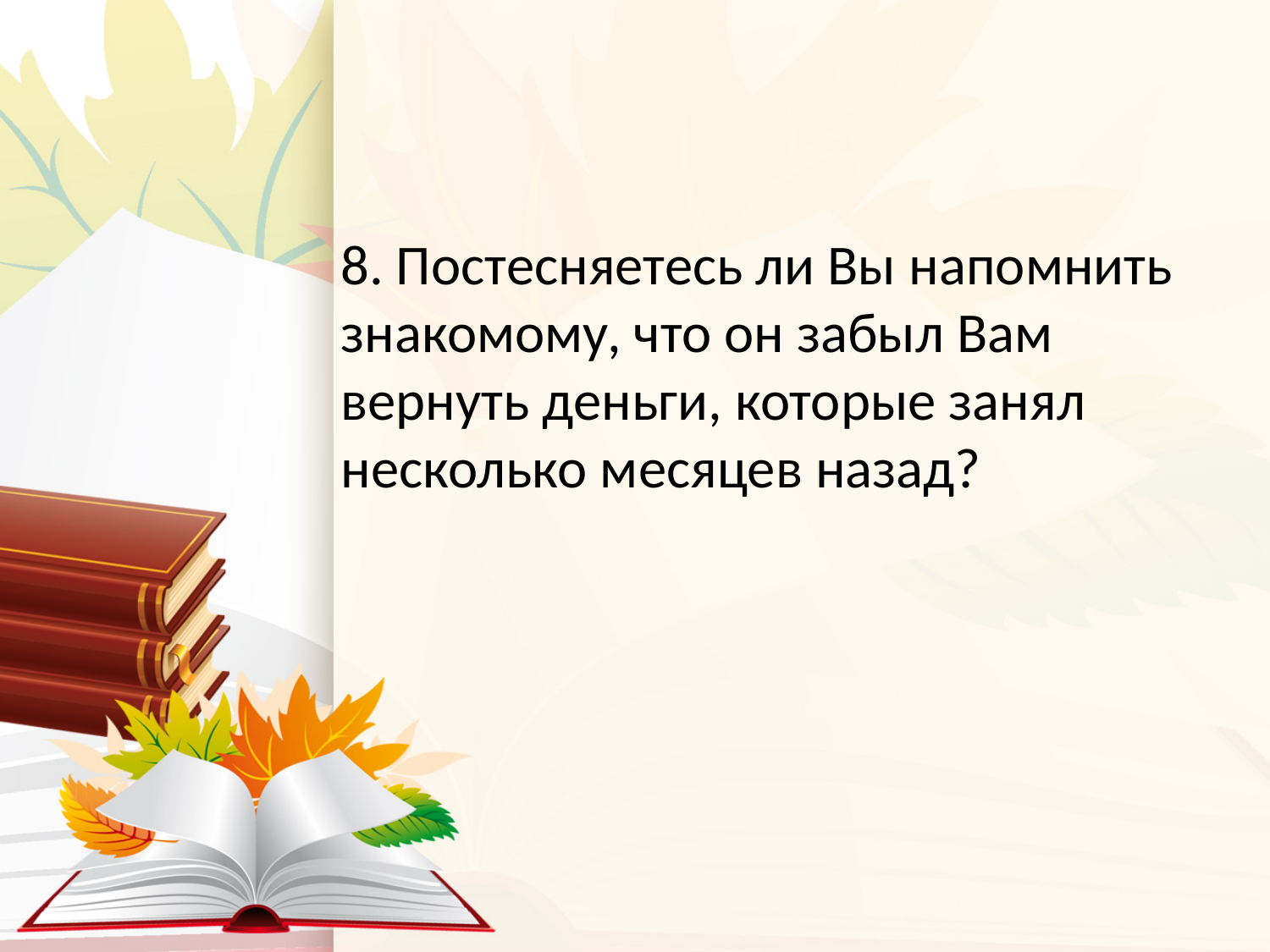

8. Постесняетесь ли Вы напомнить знакомому, что он забыл Вам вернуть деньги, которые занял несколько месяцев назад?